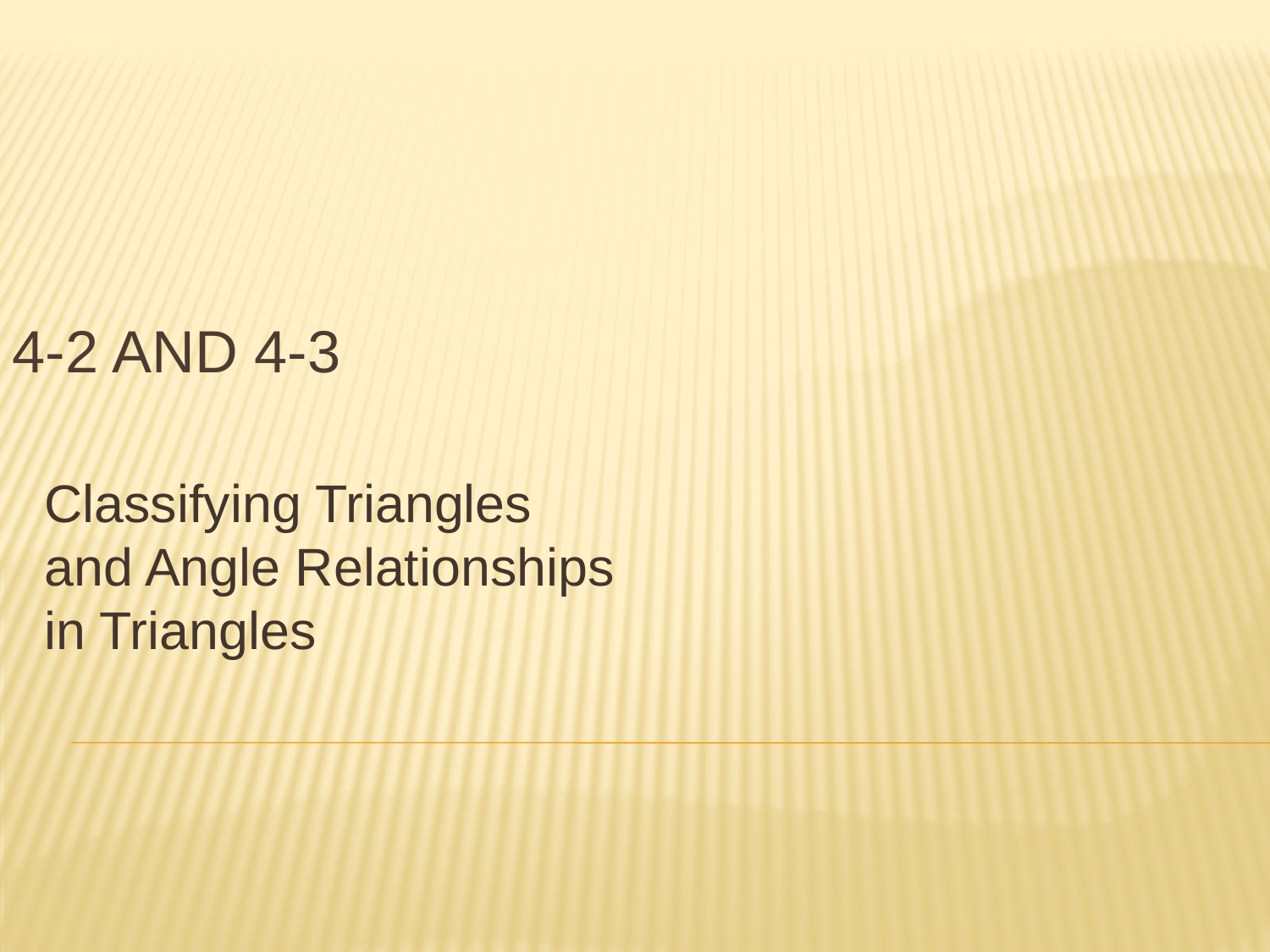

# 4-2 and 4-3
Classifying Triangles and Angle Relationships in Triangles